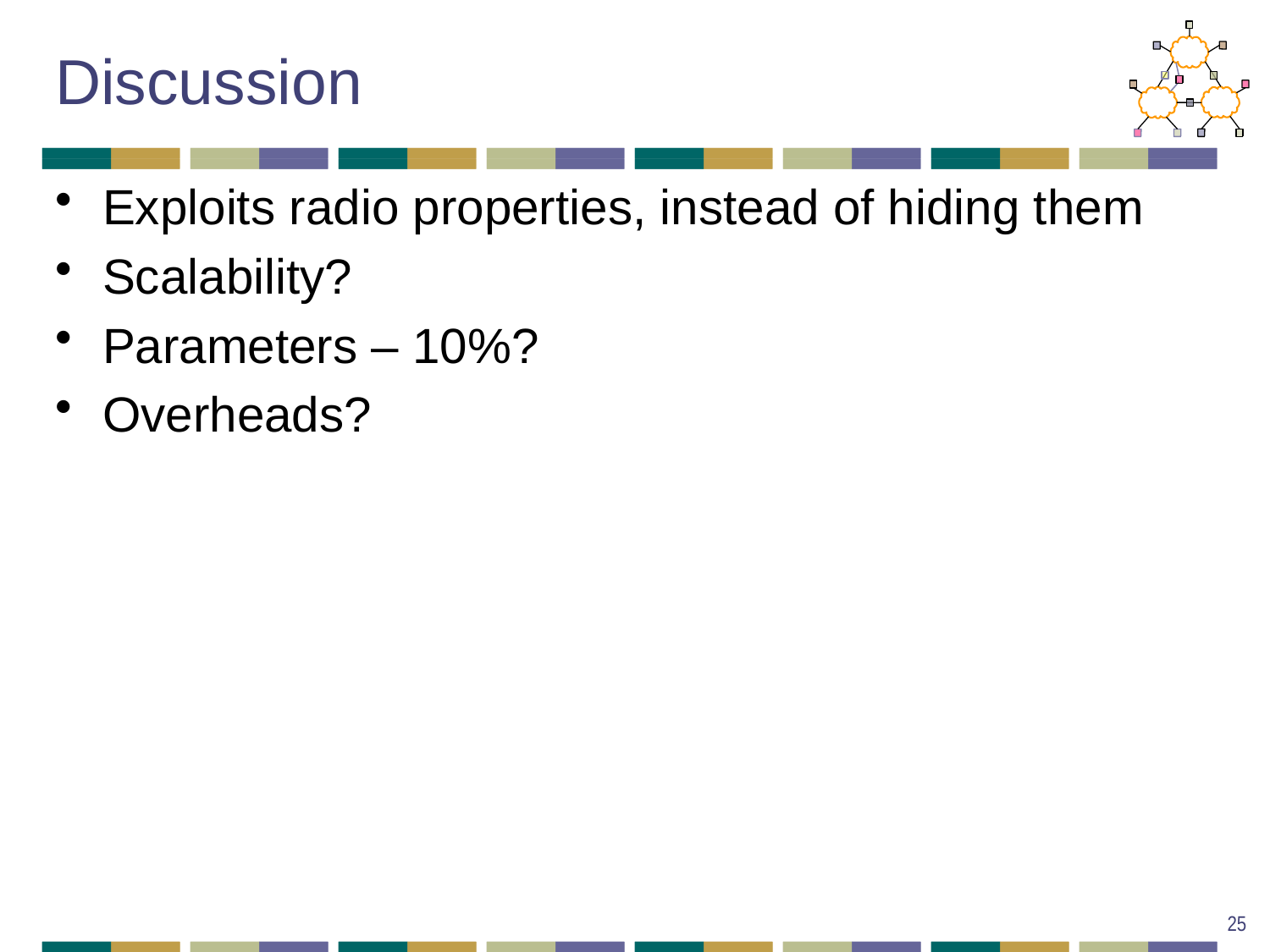

# Discussion
Exploits radio properties, instead of hiding them
Scalability?
Parameters – 10%?
Overheads?

25